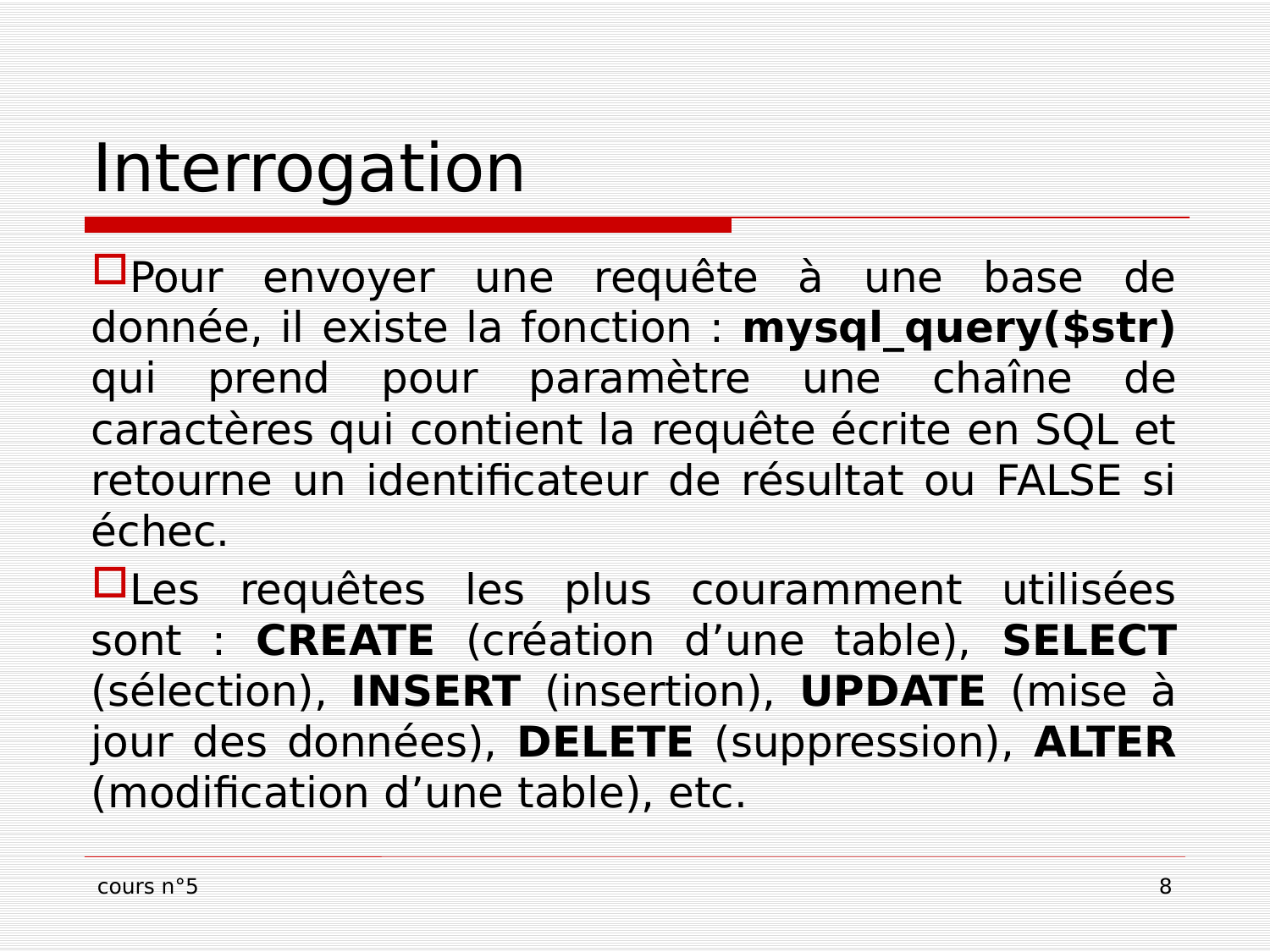

# Interrogation
Pour envoyer une requête à une base de donnée, il existe la fonction : mysql_query($str) qui prend pour paramètre une chaîne de caractères qui contient la requête écrite en SQL et retourne un identificateur de résultat ou FALSE si échec.
Les requêtes les plus couramment utilisées sont : CREATE (création d’une table), SELECT (sélection), INSERT (insertion), UPDATE (mise à jour des données), DELETE (suppression), ALTER (modification d’une table), etc.

cours n°5
8